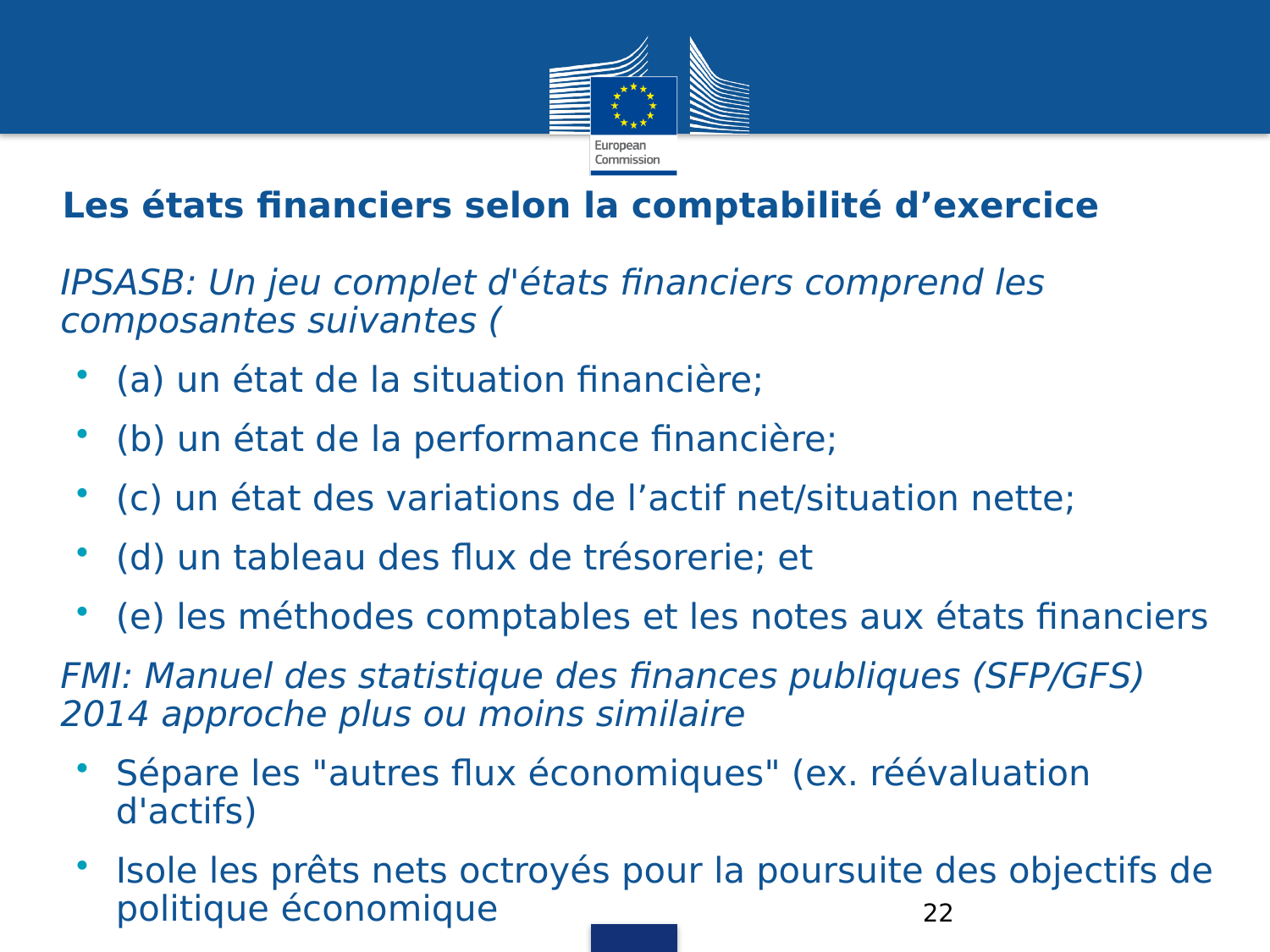

# Les états financiers selon la comptabilité d’exercice
IPSASB: Un jeu complet d'états financiers comprend les composantes suivantes (
(a) un état de la situation financière;
(b) un état de la performance financière;
(c) un état des variations de l’actif net/situation nette;
(d) un tableau des flux de trésorerie; et
(e) les méthodes comptables et les notes aux états financiers
FMI: Manuel des statistique des finances publiques (SFP/GFS) 2014 approche plus ou moins similaire
Sépare les "autres flux économiques" (ex. réévaluation d'actifs)
Isole les prêts nets octroyés pour la poursuite des objectifs de politique économique

22